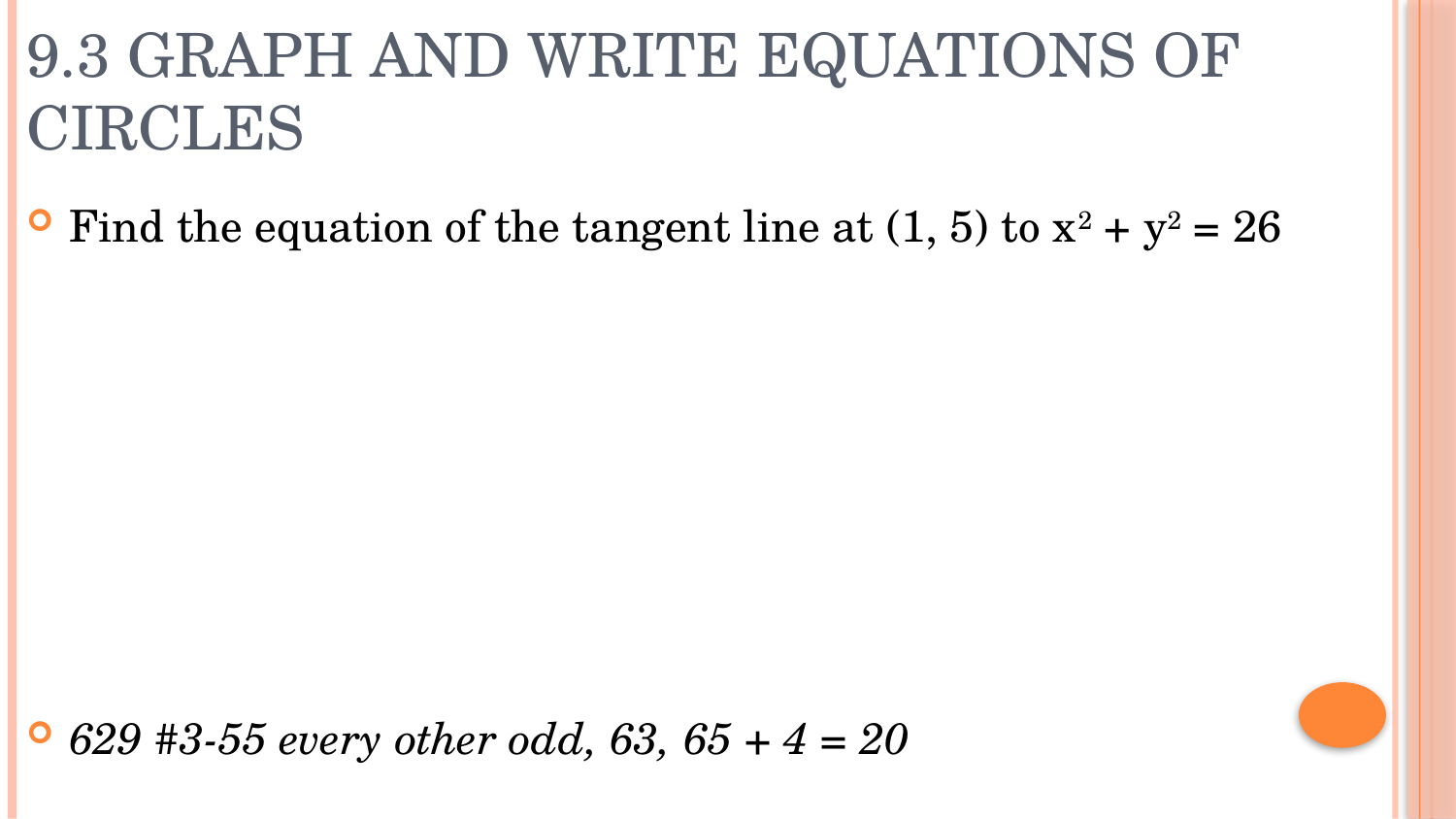

# 9.3 Graph and Write Equations of Circles
Find the equation of the tangent line at (1, 5) to x2 + y2 = 26

629 #3-55 every other odd, 63, 65 + 4 = 20